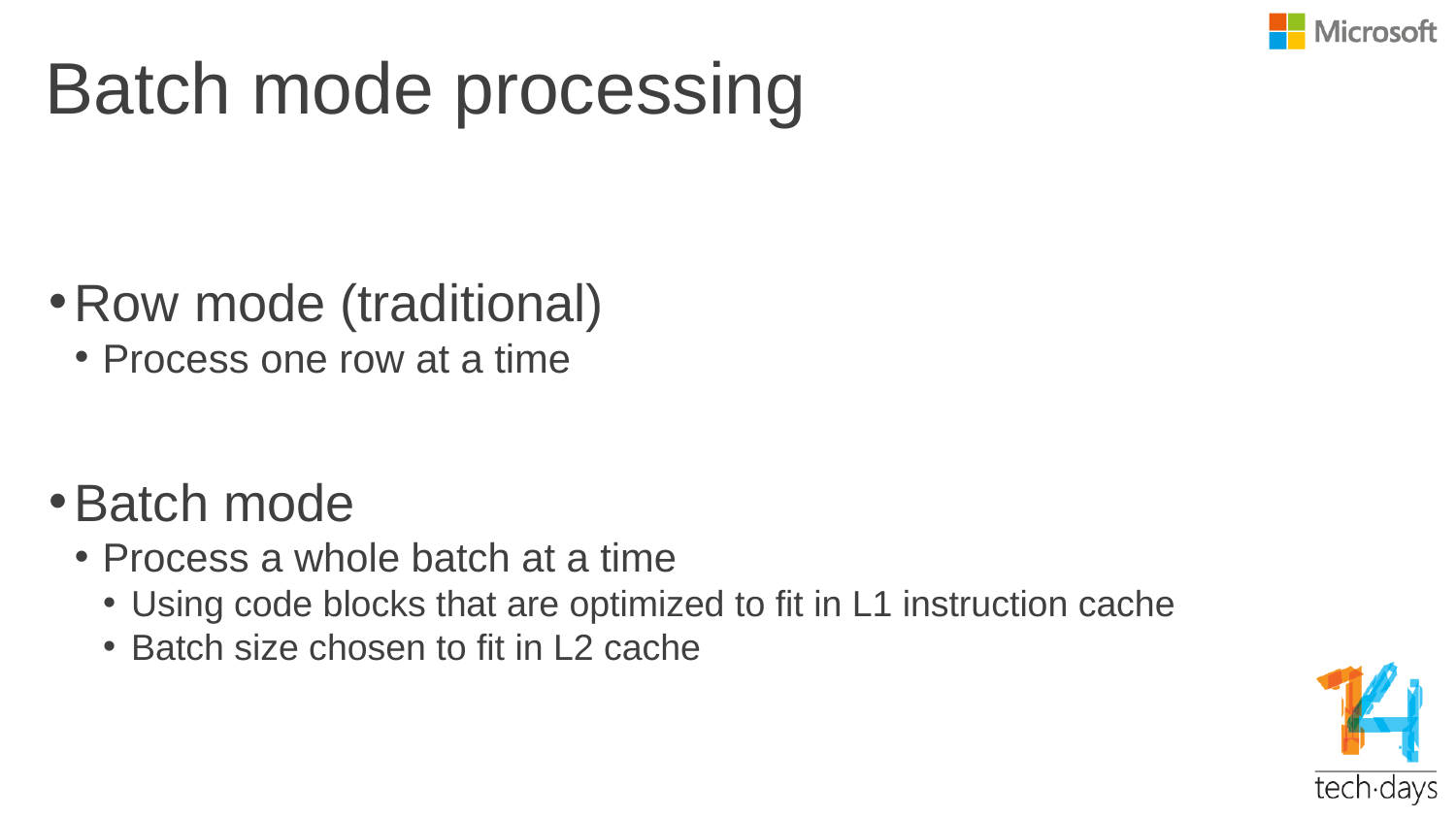

# Batch mode processing
Row mode (traditional)
Process one row at a time

Batch mode
Process a whole batch at a time
Using code blocks that are optimized to fit in L1 instruction cache
Batch size chosen to fit in L2 cache